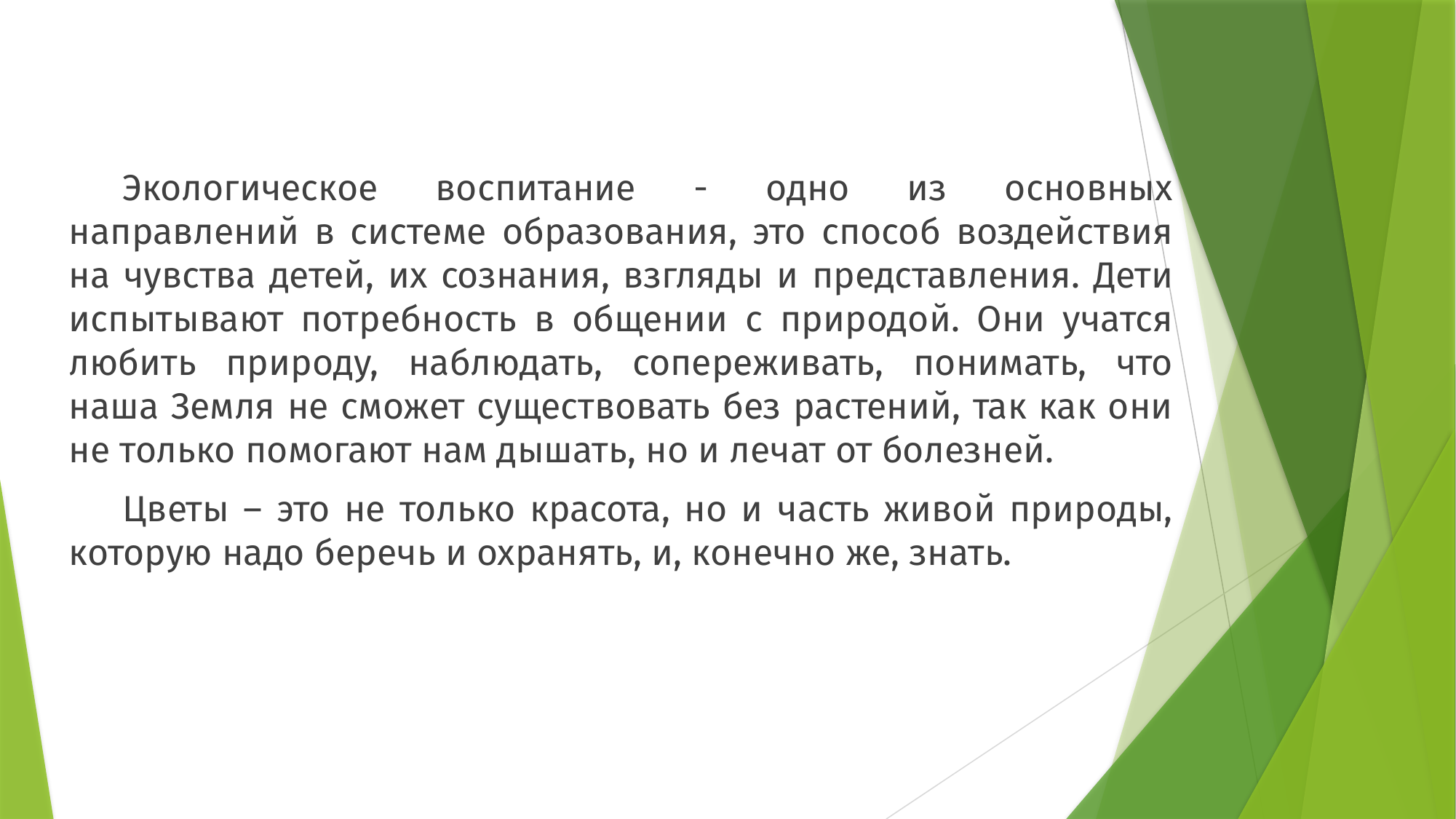

Экологическое воспитание - одно из основных направлений в системе образования, это способ воздействия на чувства детей, их сознания, взгляды и представления. Дети испытывают потребность в общении с природой. Они учатся любить природу, наблюдать, сопереживать, понимать, что наша Земля не сможет существовать без растений, так как они не только помогают нам дышать, но и лечат от болезней.
Цветы – это не только красота, но и часть живой природы, которую надо беречь и охранять, и, конечно же, знать.